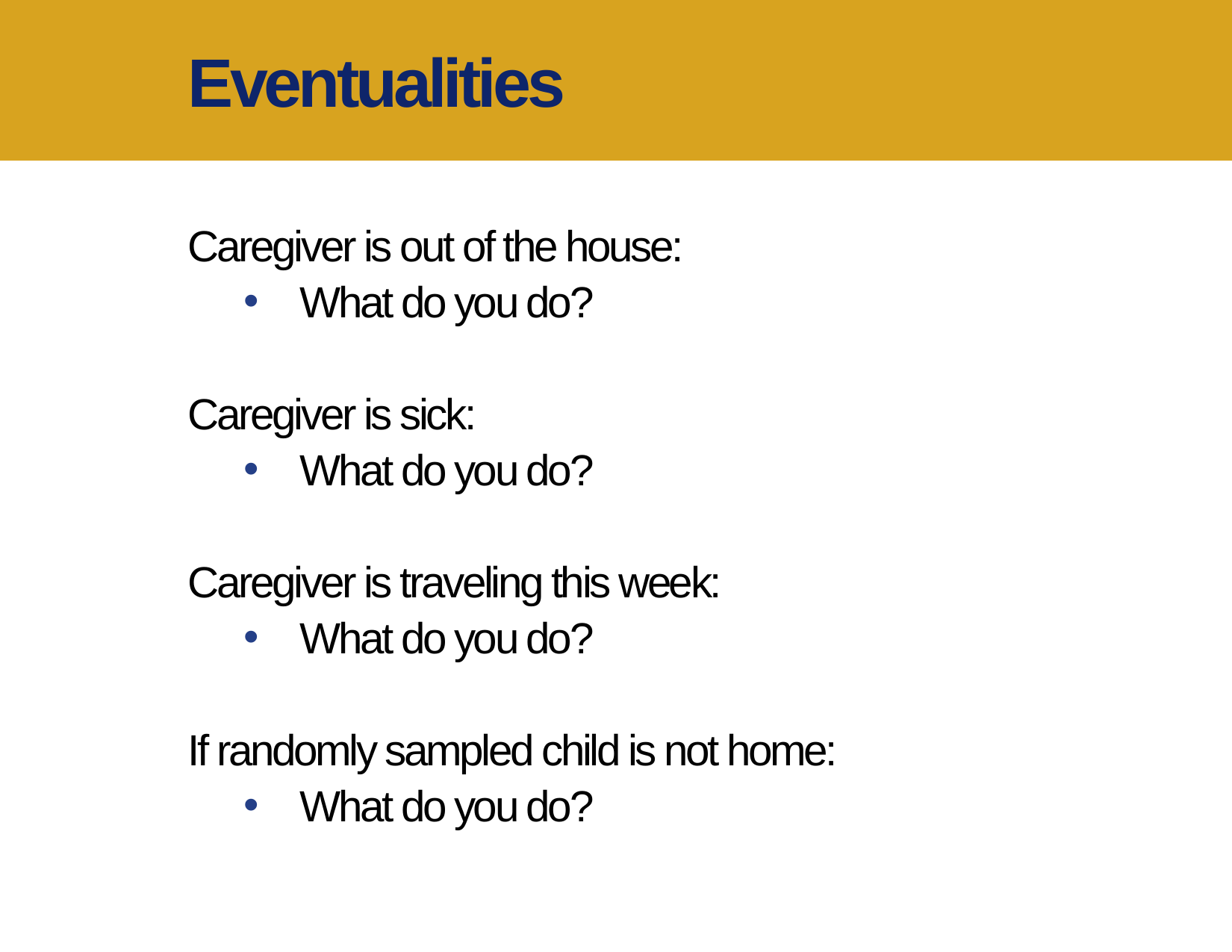

Eventualities
Caregiver is out of the house:
What do you do?

Caregiver is sick:
What do you do?

Caregiver is traveling this week:
What do you do?

If randomly sampled child is not home:
What do you do?